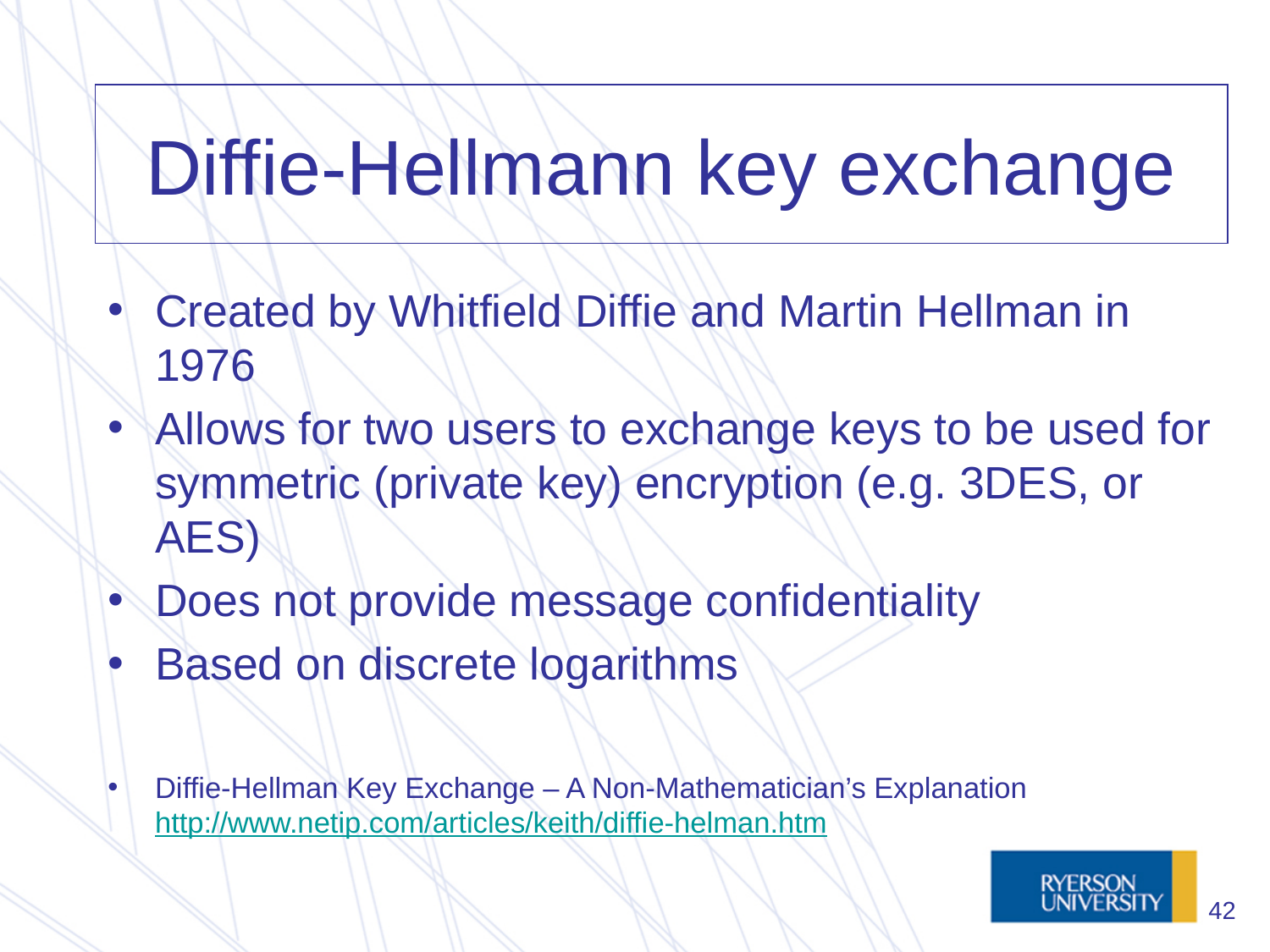

# Diffie-Hellmann key exchange
Created by Whitfield Diffie and Martin Hellman in 1976
Allows for two users to exchange keys to be used for symmetric (private key) encryption (e.g. 3DES, or AES)‏
Does not provide message confidentiality
Based on discrete logarithms

Diffie-Hellman Key Exchange – A Non-Mathematician’s Explanation  http://www.netip.com/articles/keith/diffie-helman.htm
42